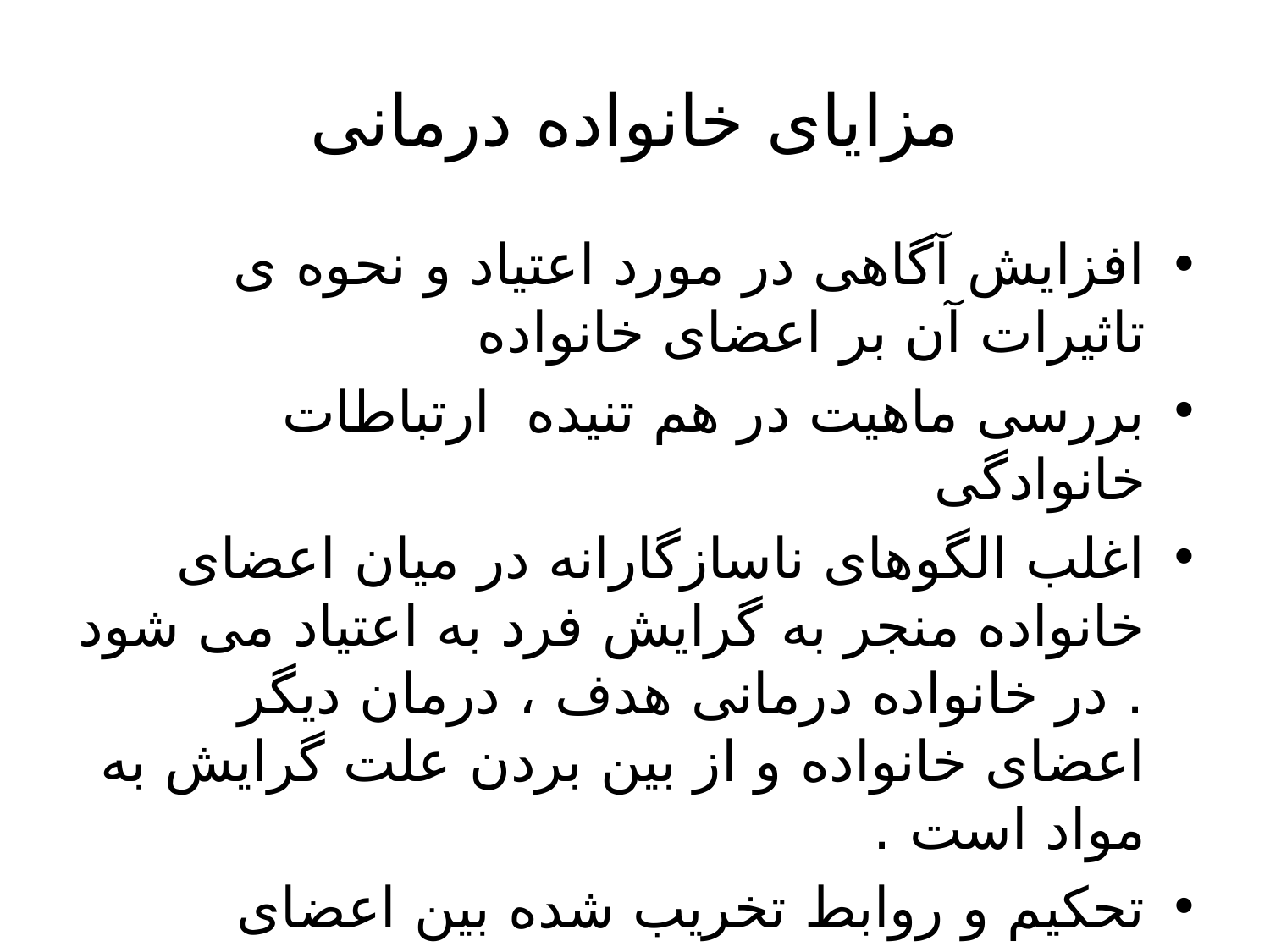

# مزایای خانواده درمانی
افزایش آگاهی در مورد اعتیاد و نحوه ی تاثیرات آن بر اعضای خانواده
بررسی ماهیت در هم تنیده  ارتباطات خانوادگی
اغلب الگوهای ناسازگارانه در میان اعضای خانواده منجر به گرایش فرد به اعتیاد می شود . در خانواده درمانی هدف ، درمان دیگر اعضای خانواده و از بین بردن علت گرایش به مواد است .
تحکیم و روابط تخریب شده بین اعضای خانواده و فرد معتاد
جلب اعتماد خانواده نسبت به فرد بعد از ترک اعتیاد از دیگر مزایای خانواده درمانی است .